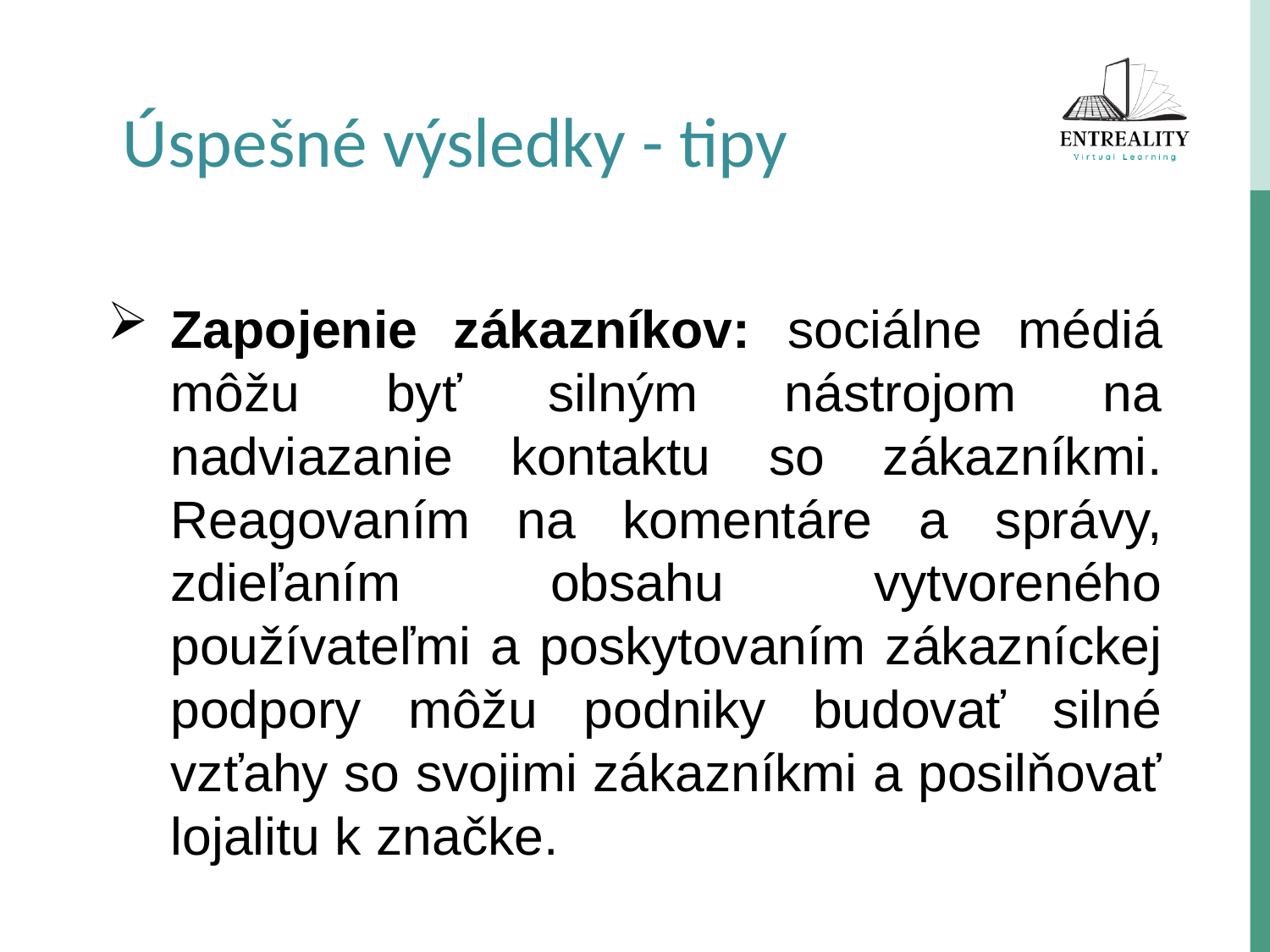

Úspešné výsledky - tipy
Zapojenie zákazníkov: sociálne médiá môžu byť silným nástrojom na nadviazanie kontaktu so zákazníkmi. Reagovaním na komentáre a správy, zdieľaním obsahu vytvoreného používateľmi a poskytovaním zákazníckej podpory môžu podniky budovať silné vzťahy so svojimi zákazníkmi a posilňovať lojalitu k značke.